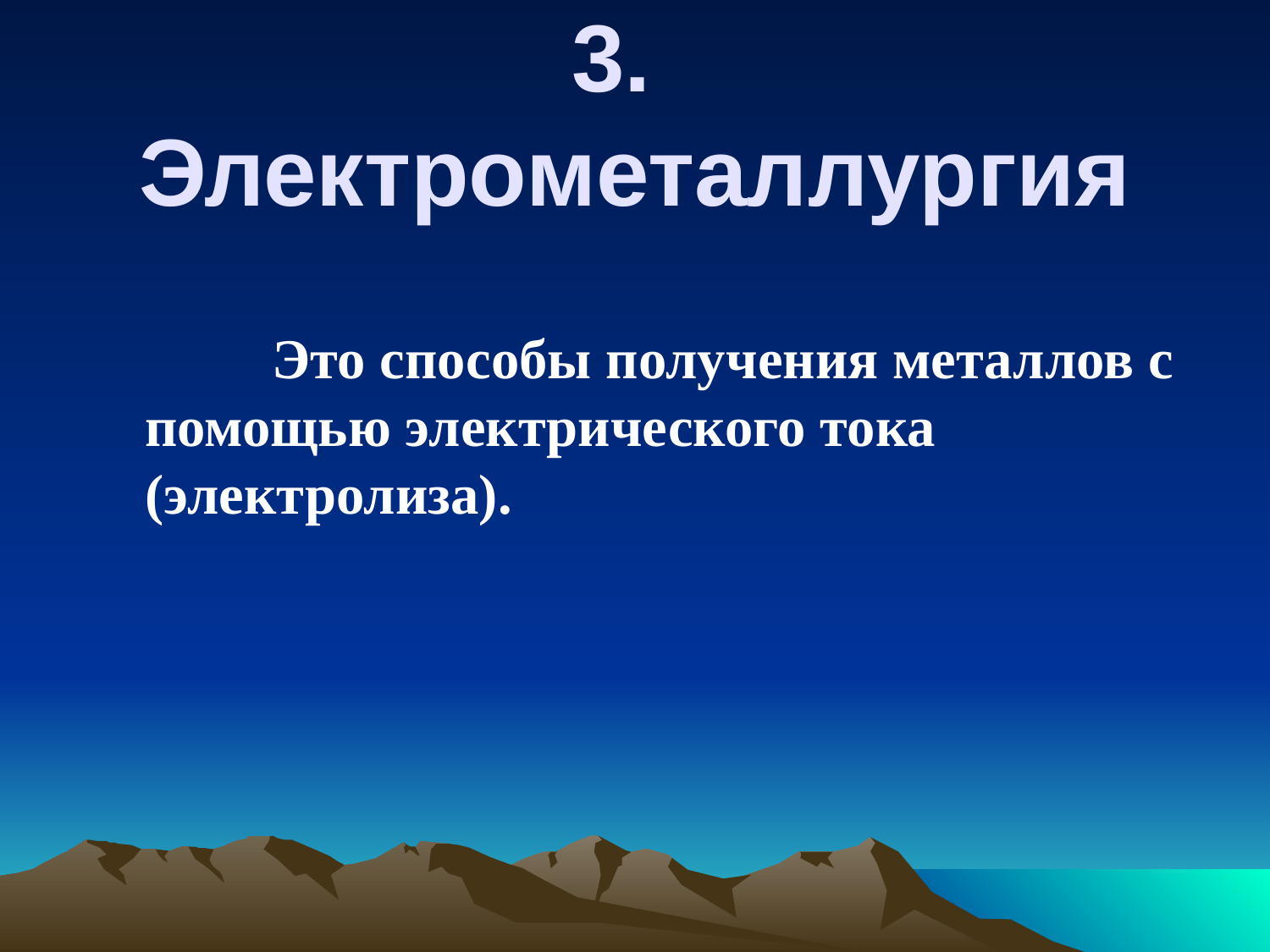

# 3.	Электрометаллургия
	Это способы получения металлов с помощью электрического тока (электролиза).